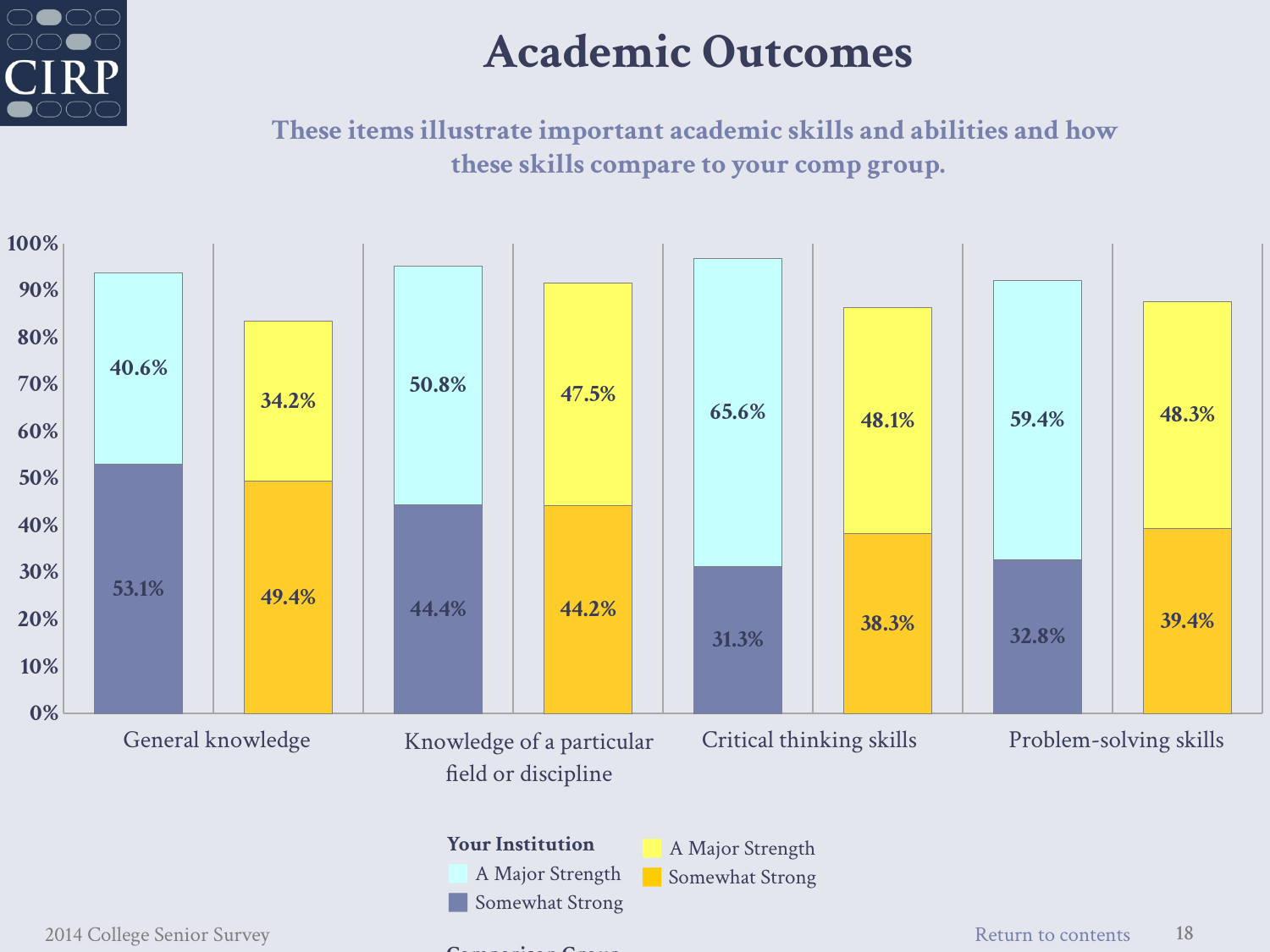

Academic Outcomes
These items illustrate important academic skills and abilities and how
these skills compare to your comp group.

### Chart

| Category | stronger | much stronger |
|---|---|---|
| General knowledge | 0.531 | 0.406 |
| comp | 0.494 | 0.342 |
| Knowledge of a particular field or discipline | 0.444 | 0.508 |
| comp | 0.442 | 0.475 |
| Critical thinking skills | 0.313 | 0.656 |
| comp | 0.383 | 0.481 |
| Problem-solving skills | 0.328 | 0.594 |
| comp | 0.394 | 0.483 |
| General knowledge |
| --- |
| Critical thinking skills |
| --- |
| Problem-solving skills |
| --- |
| Knowledge of a particular field or discipline |
| --- |
Your Institution
■ A Major Strength
■ Somewhat Strong

Comparison Group
■ A Major Strength
■ Somewhat Strong

2014 College Senior Survey
18
18